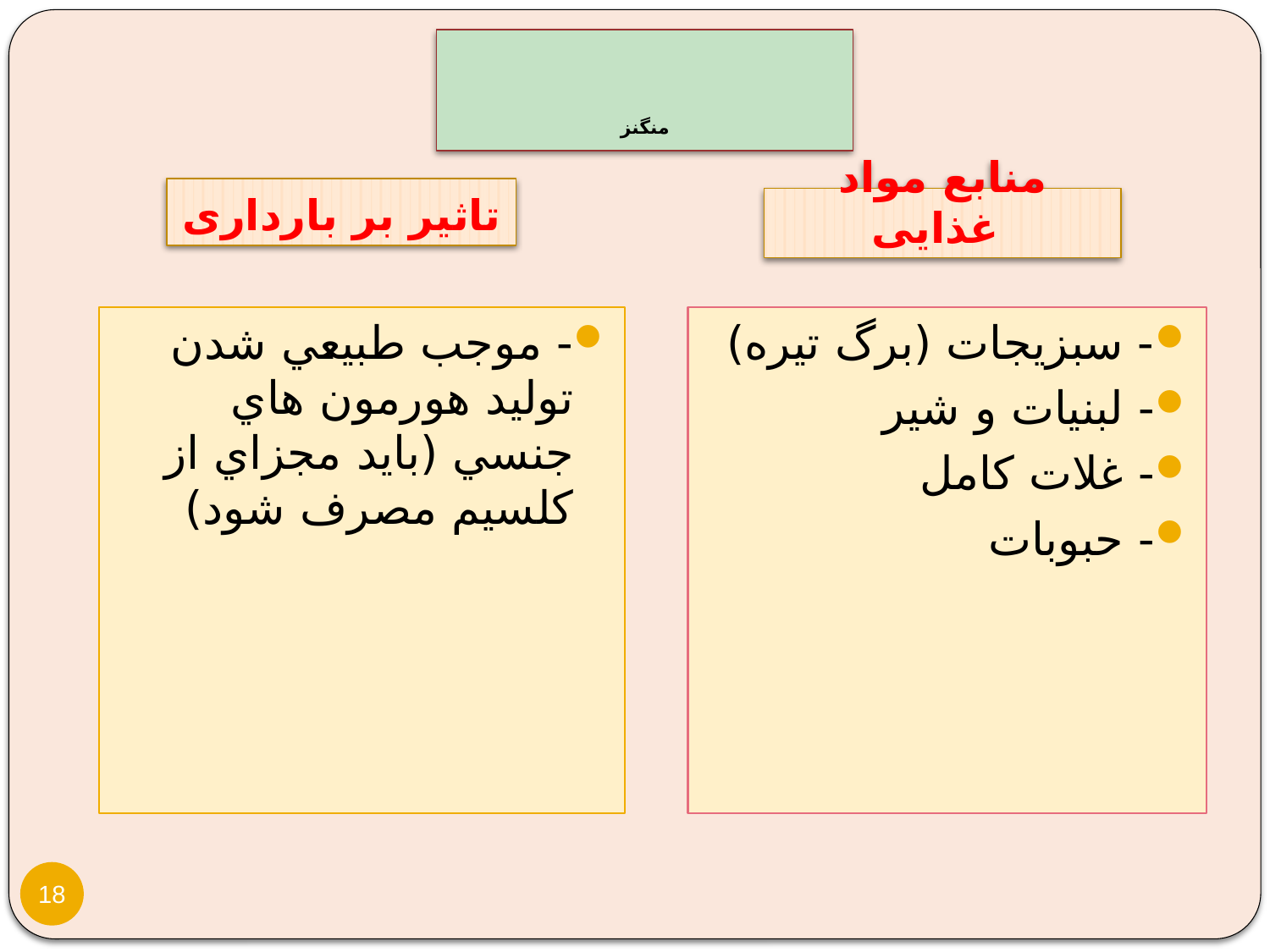

# منگنز
تاثیر بر بارداری
منابع مواد غذایی
- موجب طبيعي شدن توليد هورمون هاي جنسي (بايد مجزاي از كلسيم مصرف شود)

- سبزيجات (برگ تيره)
- لبنيات و شير
- غلات كامل
- حبوبات

18